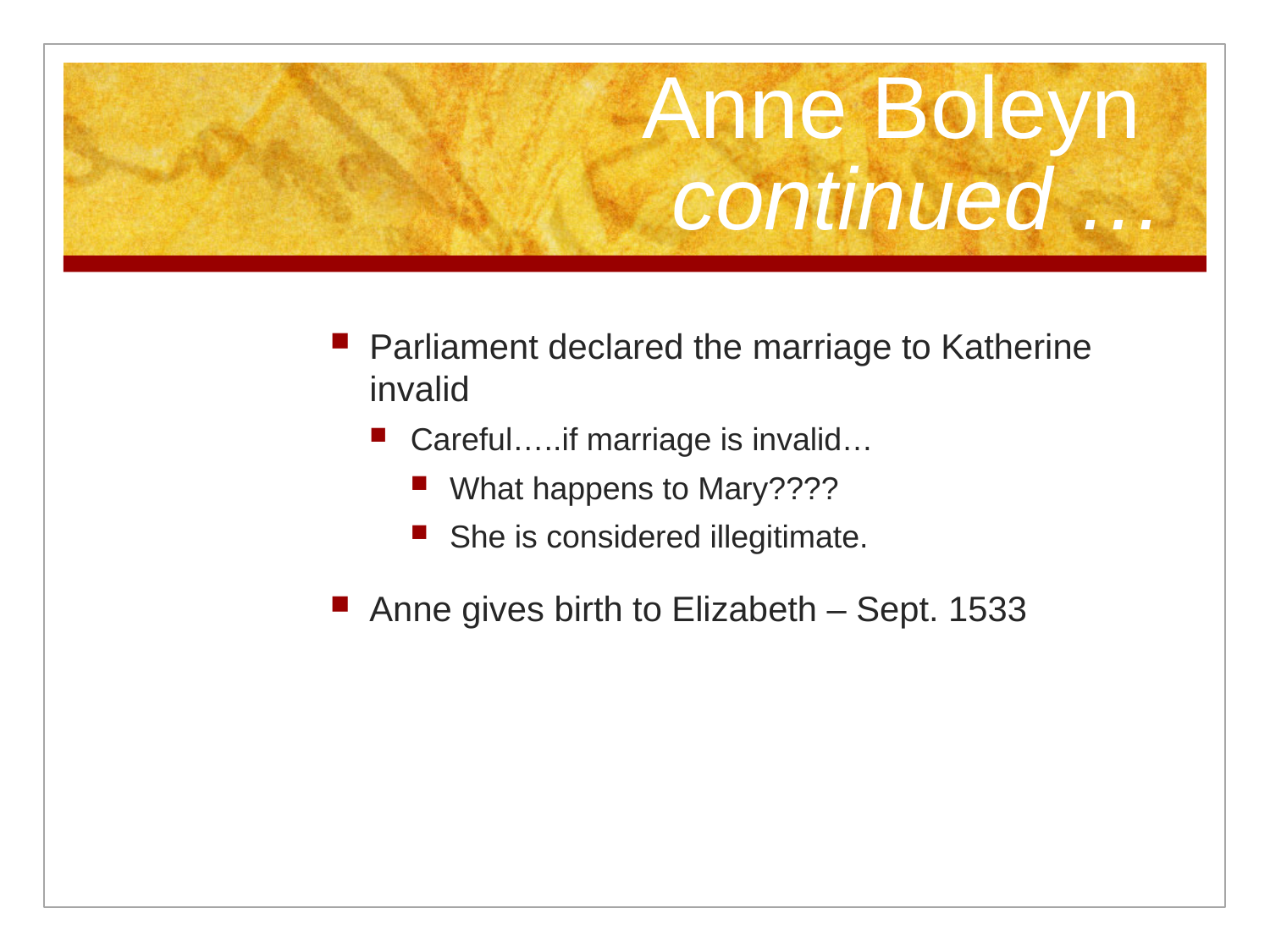

# Anne Boleyn continued …
Parliament declared the marriage to Katherine invalid
Careful…..if marriage is invalid…
What happens to Mary????
She is considered illegitimate.
Anne gives birth to Elizabeth – Sept. 1533